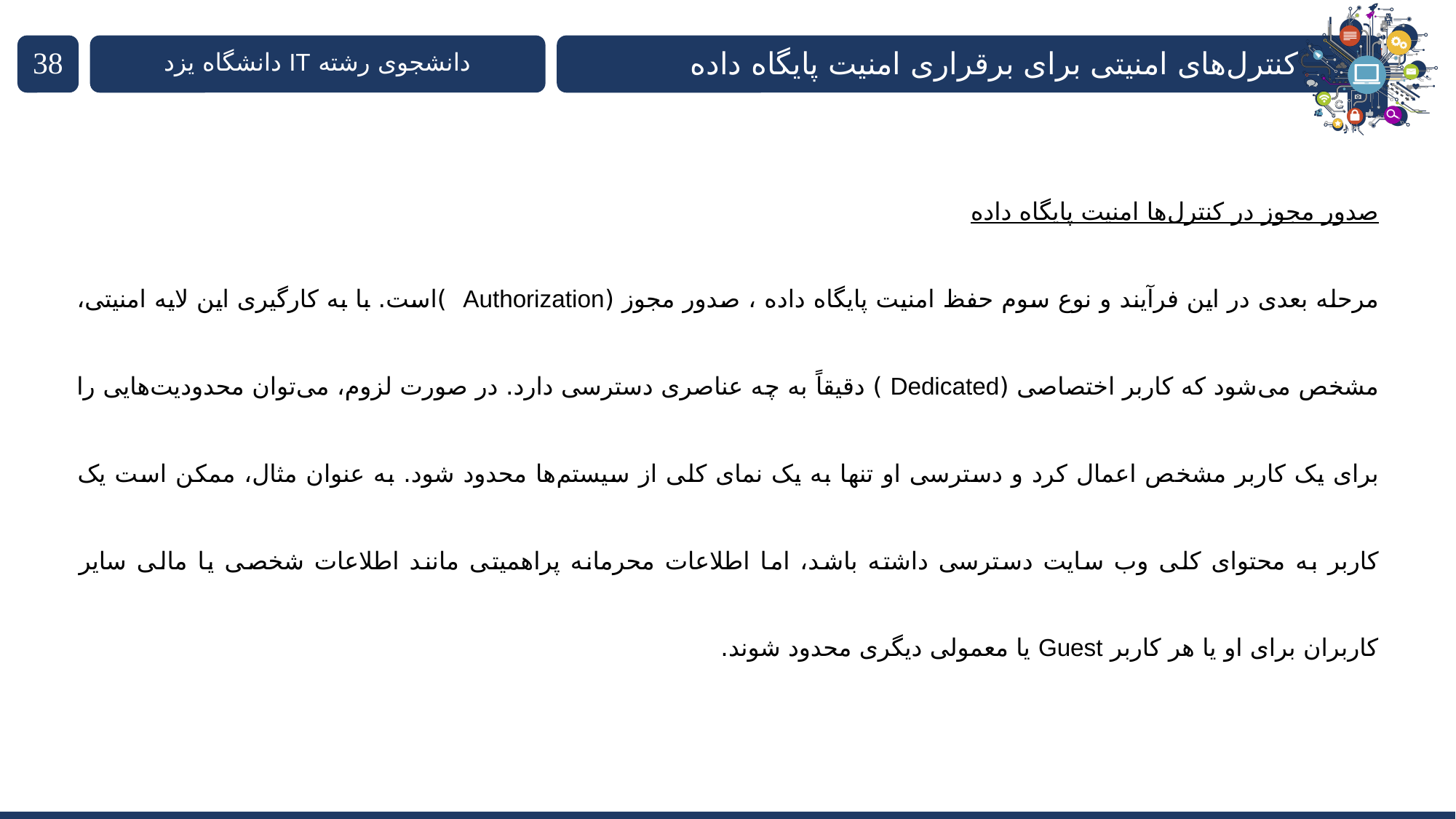

کنترل‌های امنیتی برای برقراری امنیت پایگاه داده
دانشجوی رشته IT دانشگاه یزد
صدور مجوز در کنترل‌ها امنیت پایگاه داده
مرحله بعدی در این فرآیند و نوع سوم حفظ امنیت پایگاه داده ، صدور مجوز (Authorization  )است. با به کارگیری این لایه امنیتی، مشخص می‌شود که کاربر اختصاصی (Dedicated ) دقیقاً به چه عناصری دسترسی دارد. در صورت لزوم، می‌توان محدودیت‌هایی را برای یک کاربر مشخص اعمال کرد و دسترسی او تنها به یک نمای کلی از سیستم‌ها محدود شود. به عنوان مثال، ممکن است یک کاربر به محتوای کلی وب سایت دسترسی داشته باشد، اما اطلاعات محرمانه پراهمیتی مانند اطلاعات شخصی یا مالی سایر کاربران برای او یا هر کاربر Guest یا معمولی دیگری محدود شوند.